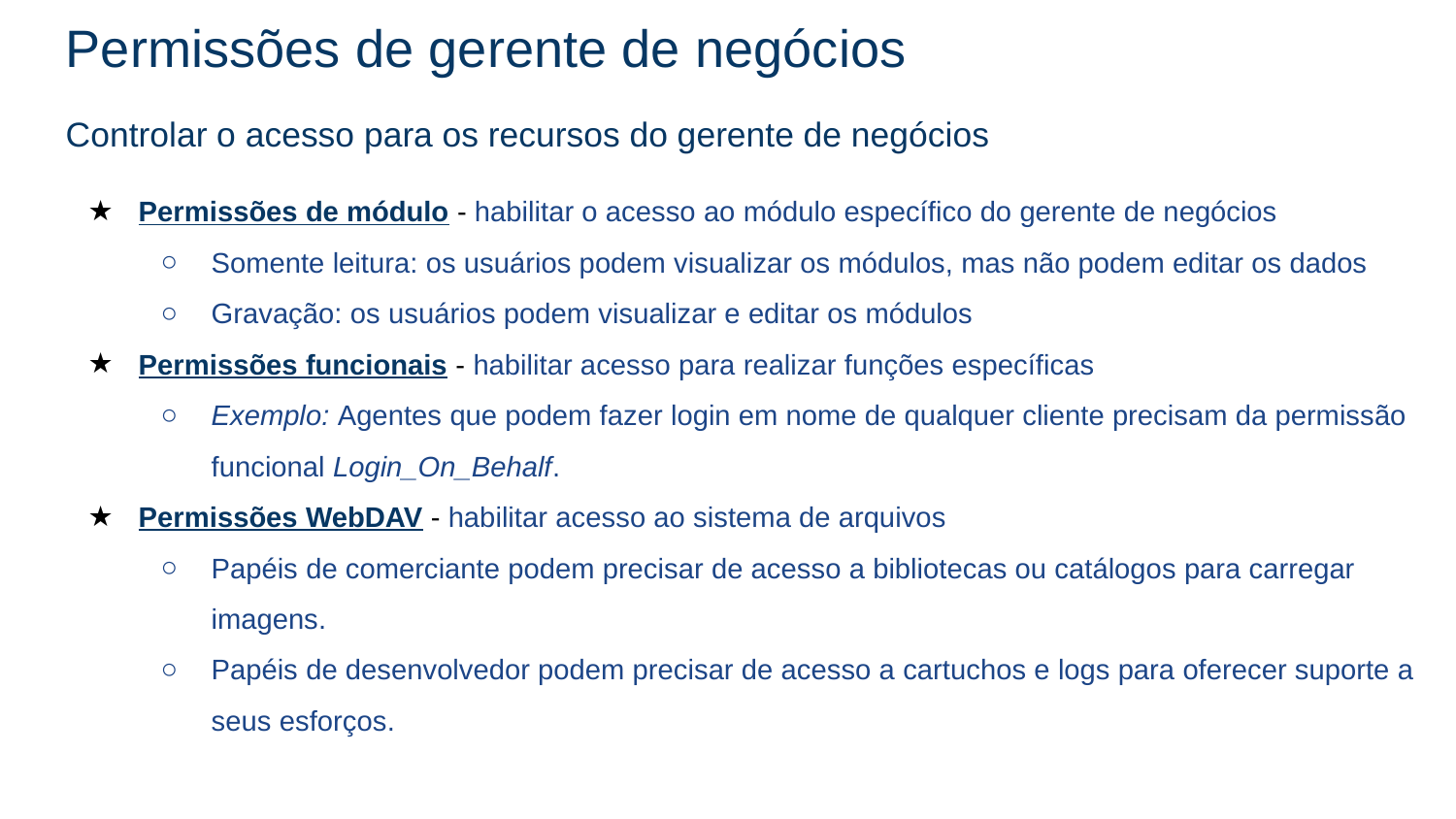

# Permissões de gerente de negócios
Controlar o acesso para os recursos do gerente de negócios
Permissões de módulo - habilitar o acesso ao módulo específico do gerente de negócios
Somente leitura: os usuários podem visualizar os módulos, mas não podem editar os dados
Gravação: os usuários podem visualizar e editar os módulos
Permissões funcionais - habilitar acesso para realizar funções específicas
Exemplo: Agentes que podem fazer login em nome de qualquer cliente precisam da permissão funcional Login_On_Behalf.
Permissões WebDAV - habilitar acesso ao sistema de arquivos
Papéis de comerciante podem precisar de acesso a bibliotecas ou catálogos para carregar imagens.
Papéis de desenvolvedor podem precisar de acesso a cartuchos e logs para oferecer suporte a seus esforços.